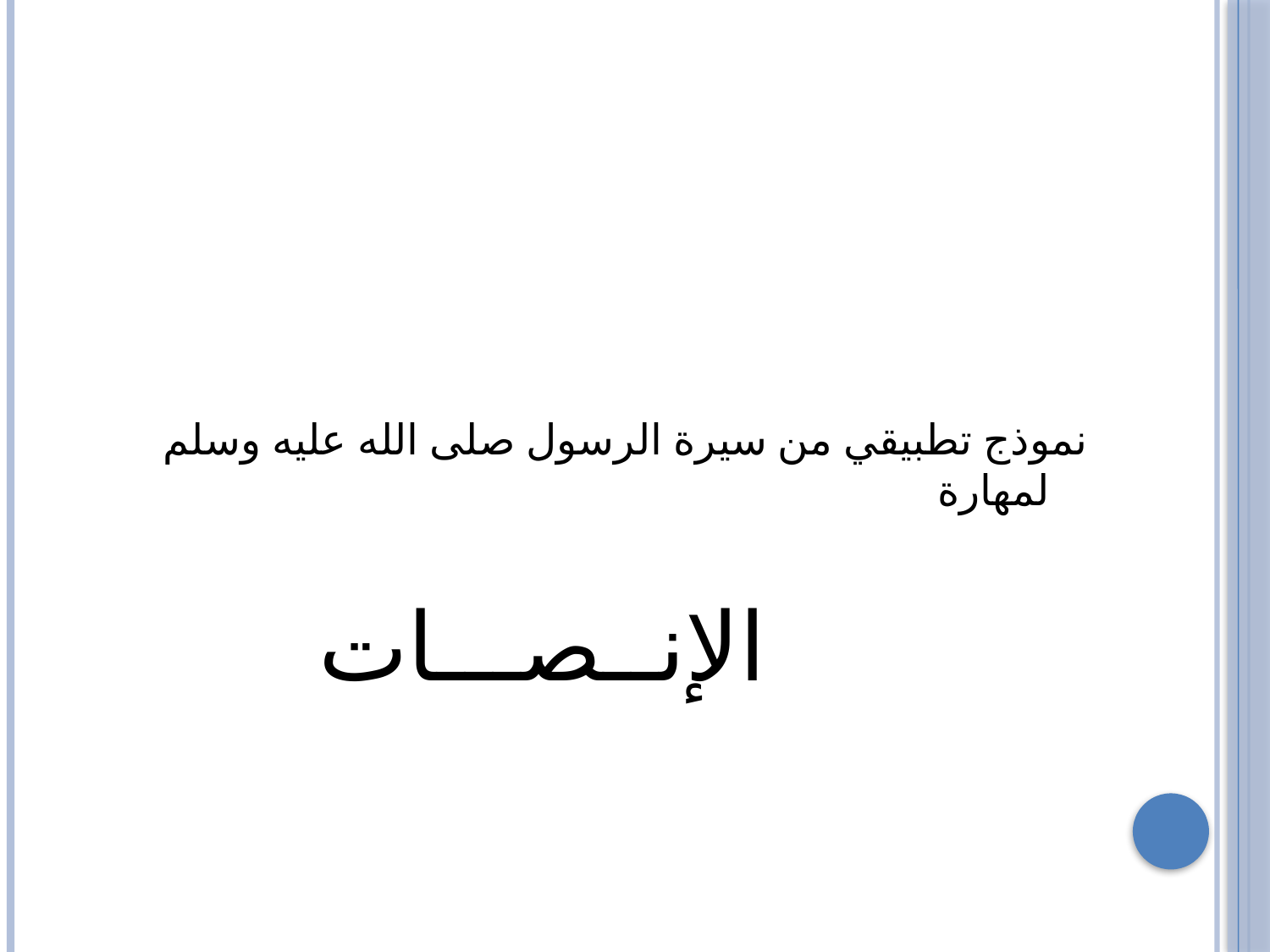

#

نموذج تطبيقي من سيرة الرسول صلى الله عليه وسلم لمهارة

                الإنــصـــات